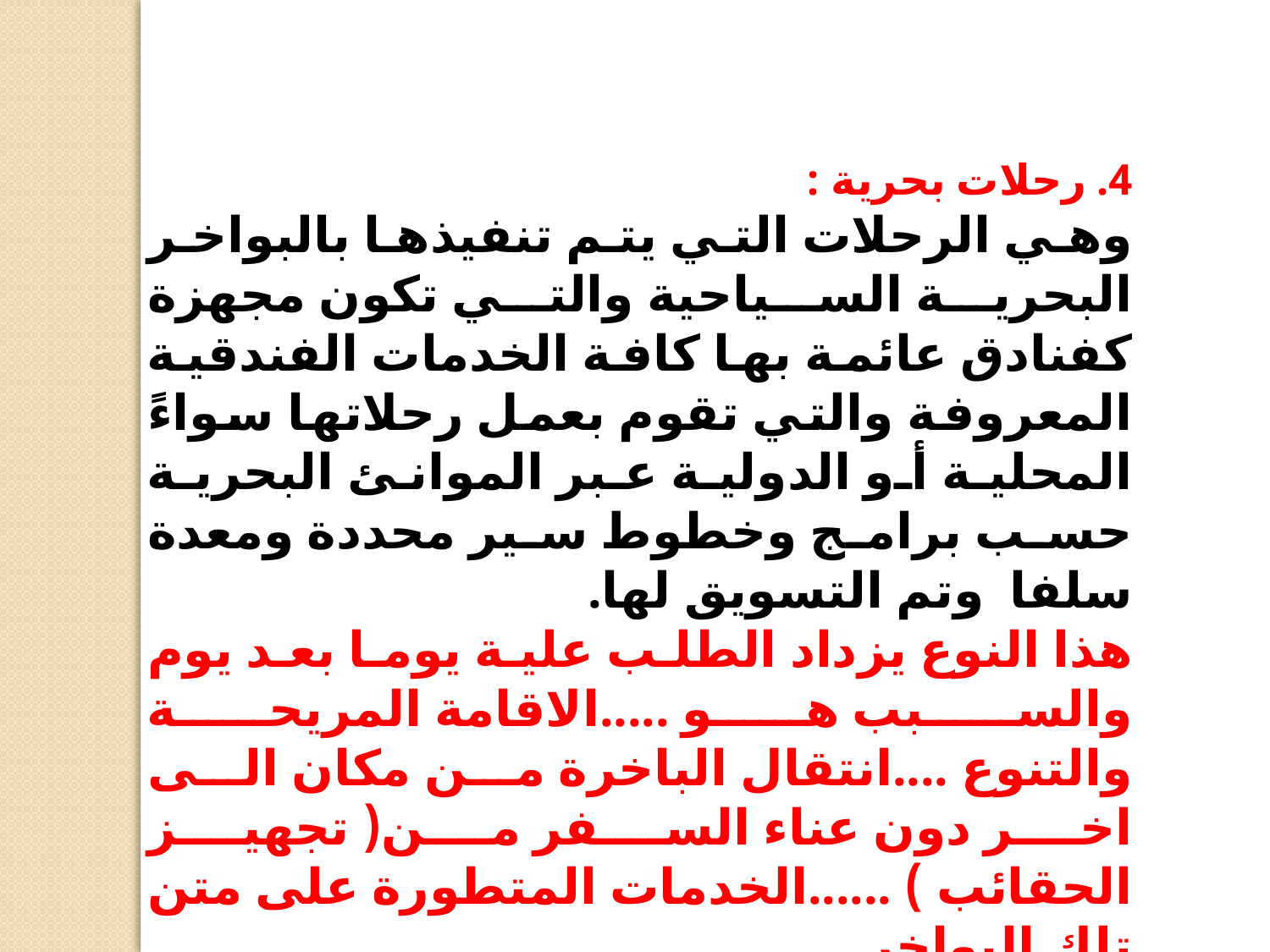

4. رحلات بحرية :
وهي الرحلات التي يتم تنفيذها بالبواخر البحرية السياحية والتي تكون مجهزة كفنادق عائمة بها كافة الخدمات الفندقية المعروفة والتي تقوم بعمل رحلاتها سواءً المحلية أو الدولية عبر الموانئ البحرية حسب برامج وخطوط سير محددة ومعدة سلفا  وتم التسويق لها.
هذا النوع يزداد الطلب علية يوما بعد يوم والسبب هو .....الاقامة المريحة والتنوع ....انتقال الباخرة من مكان الى اخر دون عناء السفر من( تجهيز الحقائب ) ......الخدمات المتطورة على متن تلك البواخر.